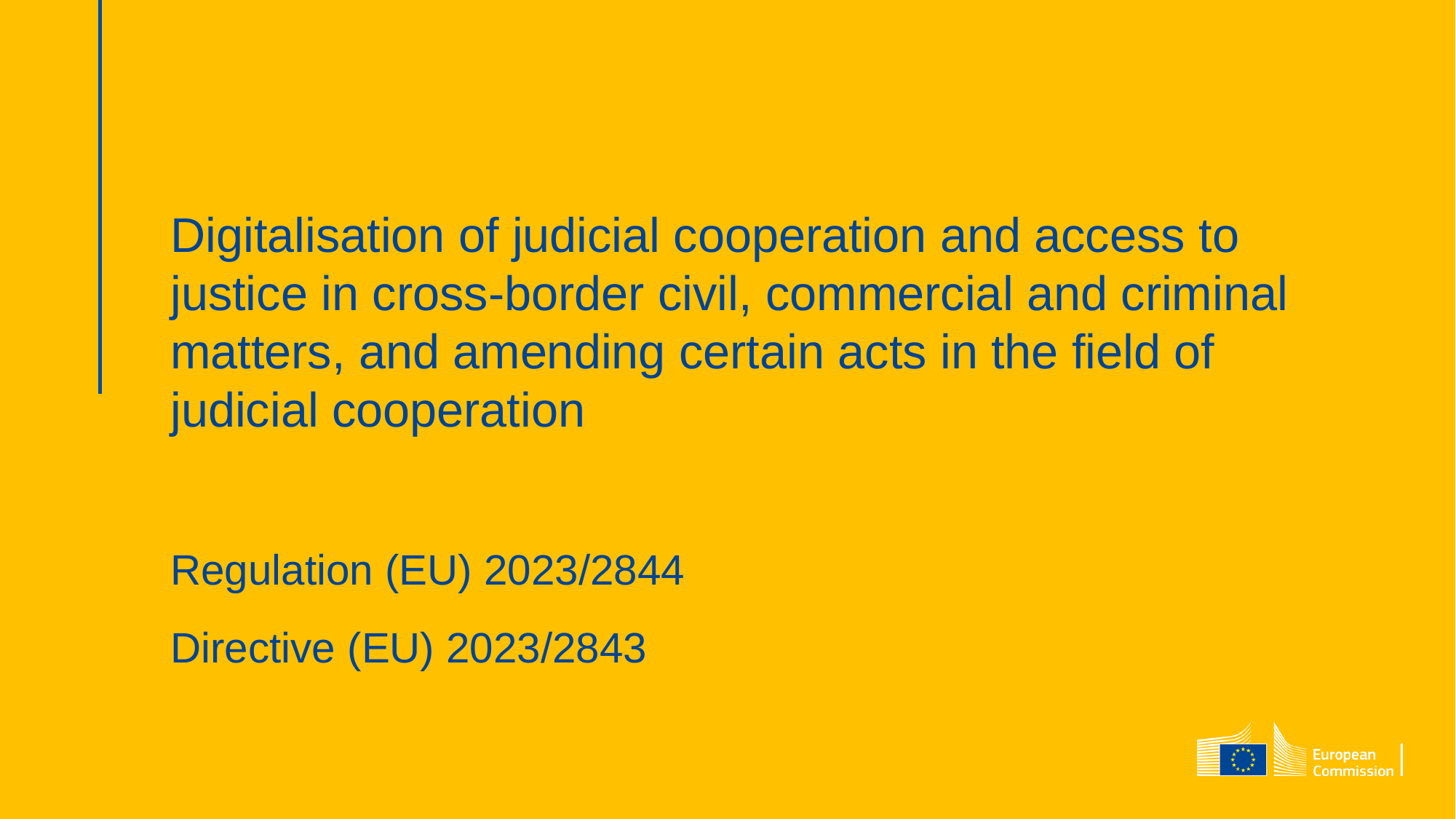

Digitalisation of judicial cooperation and access to justice in cross-border civil, commercial and criminal matters, and amending certain acts in the field of judicial cooperation

Regulation (EU) 2023/2844
Directive (EU) 2023/2843